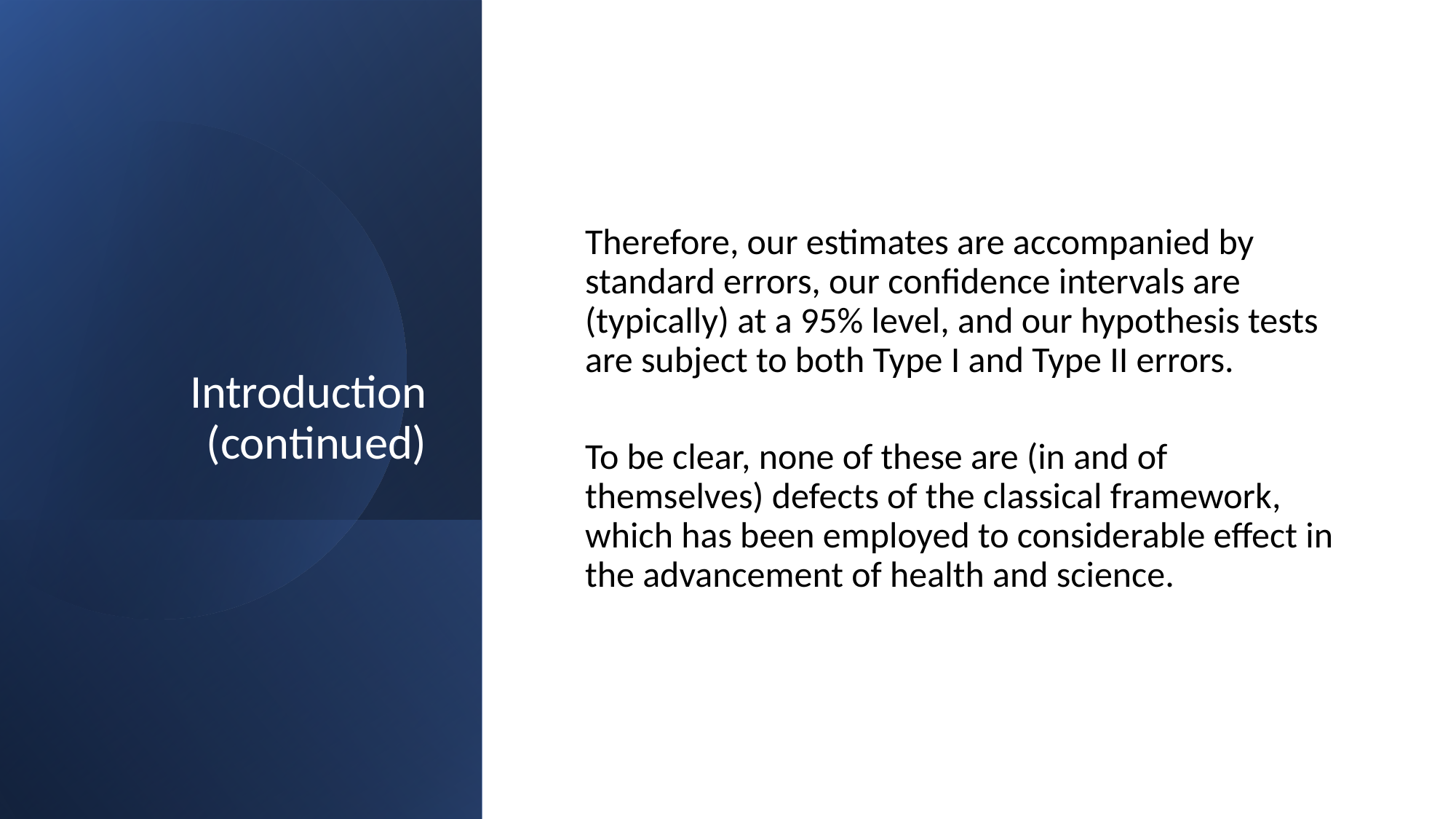

# Introduction (continued)
Therefore, our estimates are accompanied by standard errors, our confidence intervals are (typically) at a 95% level, and our hypothesis tests are subject to both Type I and Type II errors.

To be clear, none of these are (in and of themselves) defects of the classical framework, which has been employed to considerable effect in the advancement of health and science.